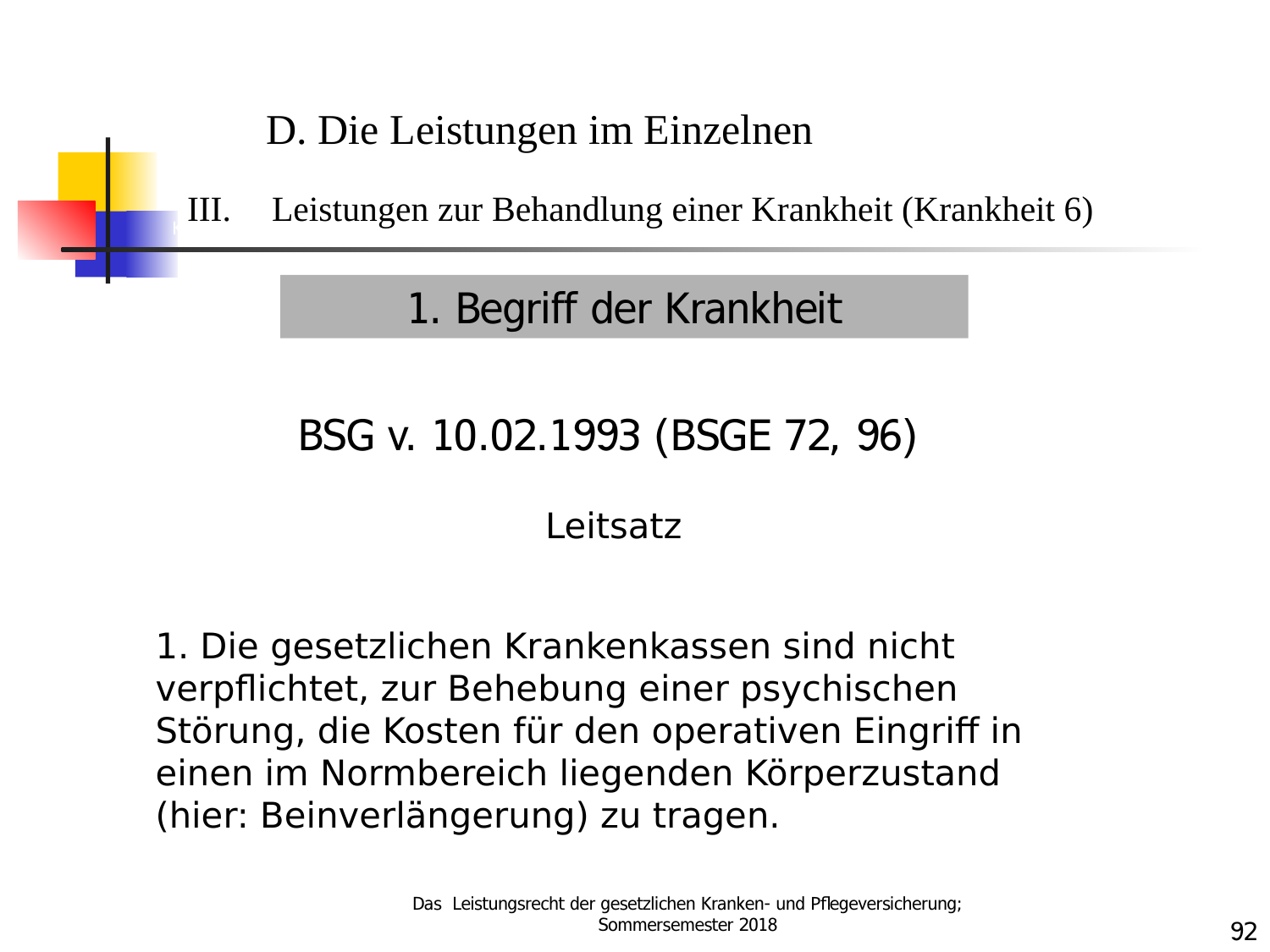

Krankheit 6
D. Die Leistungen im Einzelnen

Leistungen zur Behandlung einer Krankheit (Krankheit 6)
1. Begriff der Krankheit
BSG v. 10.02.1993 (BSGE 72, 96)
Leitsatz

1. Die gesetzlichen Krankenkassen sind nicht verpflichtet, zur Behebung einer psychischen Störung, die Kosten für den operativen Eingriff in einen im Normbereich liegenden Körperzustand (hier: Beinverlängerung) zu tragen.
Das  Leistungsrecht der gesetzlichen Kranken- und Pflegeversicherung; Sommersemester 2018
92